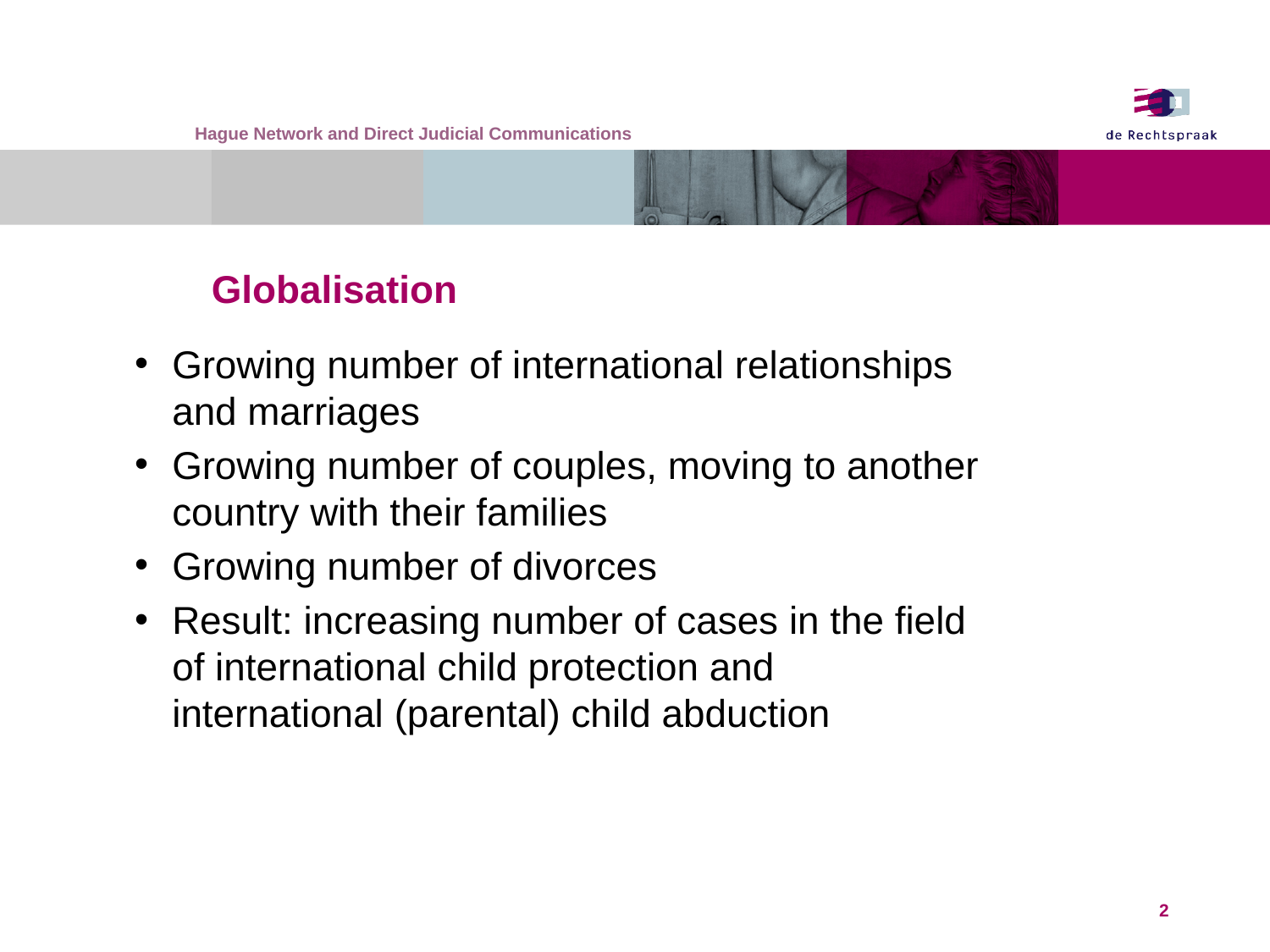

Hague Network and Direct Judicial Communications
# Globalisation
Growing number of international relationships and marriages
Growing number of couples, moving to another country with their families
Growing number of divorces
Result: increasing number of cases in the field of international child protection and international (parental) child abduction

2